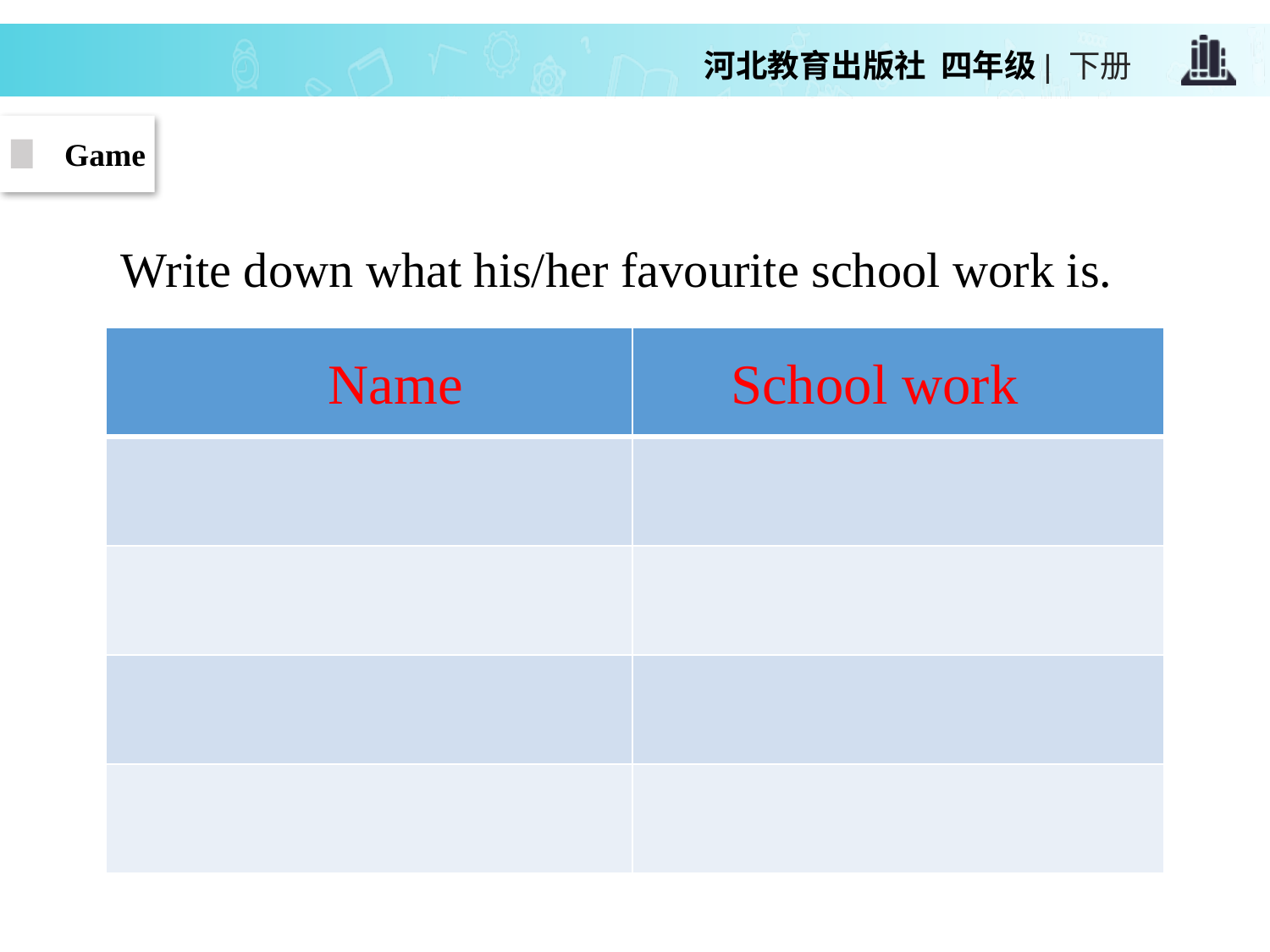

Game

Write down what his/her favourite school work is.
|  |  |
| --- | --- |
|  |  |
|  |  |
|  |  |
|  |  |
Name
School work